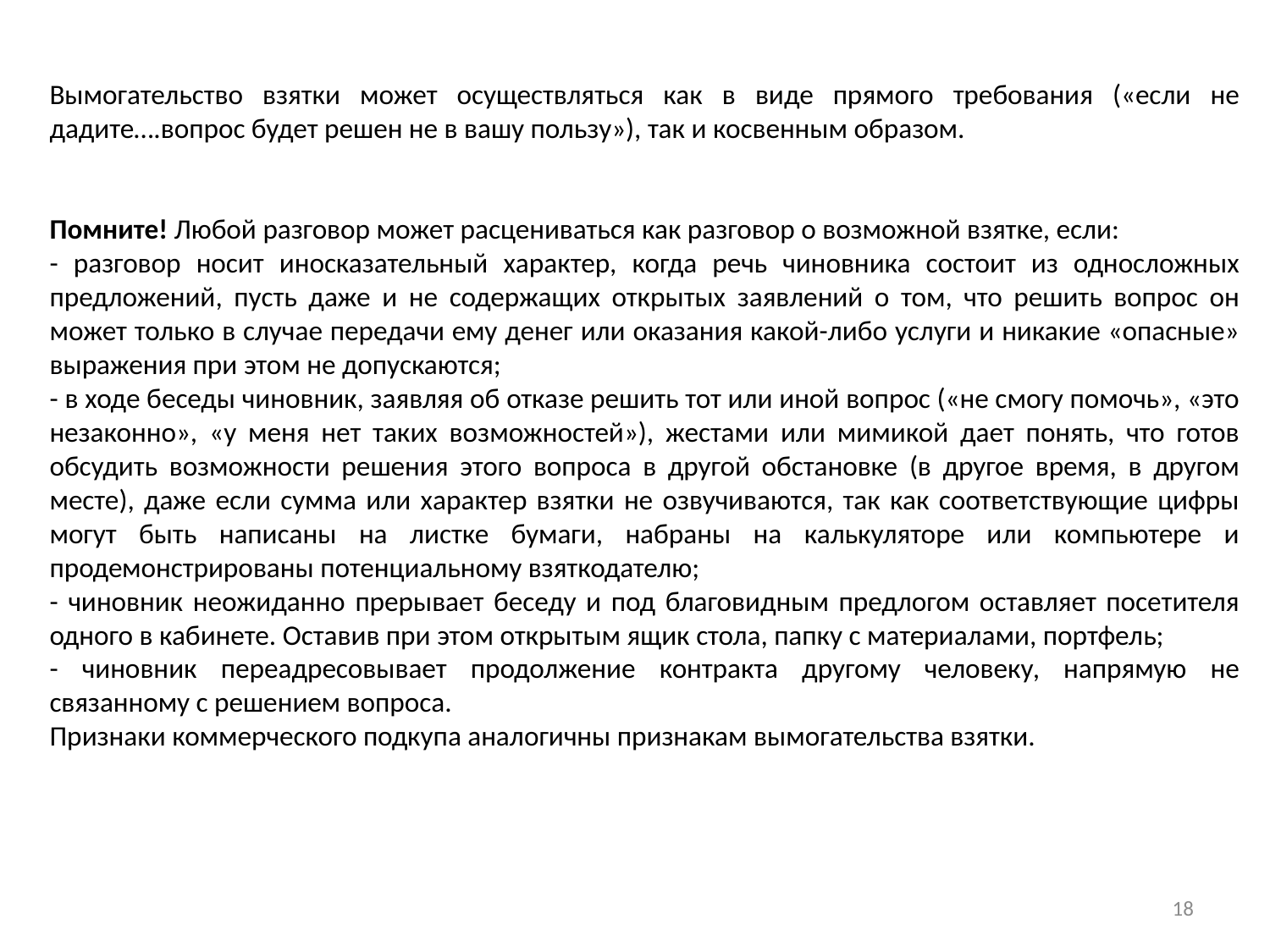

Вымогательство взятки может осуществляться как в виде прямого требования («если не дадите….вопрос будет решен не в вашу пользу»), так и косвенным образом.

Помните! Любой разговор может расцениваться как разговор о возможной взятке, если:
- разговор носит иносказательный характер, когда речь чиновника состоит из односложных предложений, пусть даже и не содержащих открытых заявлений о том, что решить вопрос он может только в случае передачи ему денег или оказания какой-либо услуги и никакие «опасные» выражения при этом не допускаются;
- в ходе беседы чиновник, заявляя об отказе решить тот или иной вопрос («не смогу помочь», «это незаконно», «у меня нет таких возможностей»), жестами или мимикой дает понять, что готов обсудить возможности решения этого вопроса в другой обстановке (в другое время, в другом месте), даже если сумма или характер взятки не озвучиваются, так как соответствующие цифры могут быть написаны на листке бумаги, набраны на калькуляторе или компьютере и продемонстрированы потенциальному взяткодателю;
- чиновник неожиданно прерывает беседу и под благовидным предлогом оставляет посетителя одного в кабинете. Оставив при этом открытым ящик стола, папку с материалами, портфель;
- чиновник переадресовывает продолжение контракта другому человеку, напрямую не связанному с решением вопроса.
Признаки коммерческого подкупа аналогичны признакам вымогательства взятки.
18